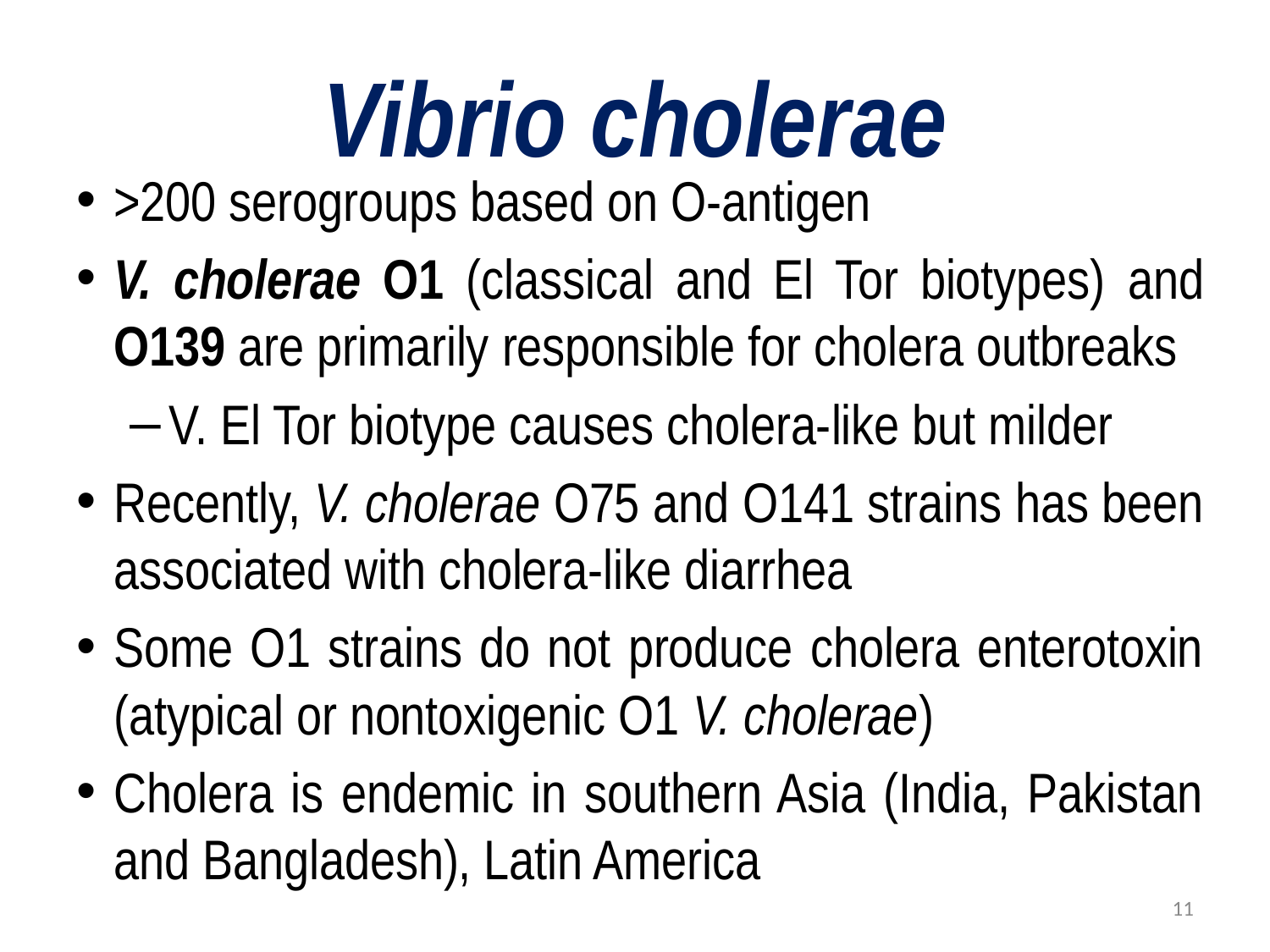

# Vibrio cholerae
>200 serogroups based on O-antigen
V. cholerae O1 (classical and El Tor biotypes) and O139 are primarily responsible for cholera outbreaks
V. El Tor biotype causes cholera-like but milder
Recently, V. cholerae O75 and O141 strains has been associated with cholera-like diarrhea
Some O1 strains do not produce cholera enterotoxin (atypical or nontoxigenic O1 V. cholerae)
Cholera is endemic in southern Asia (India, Pakistan and Bangladesh), Latin America

11